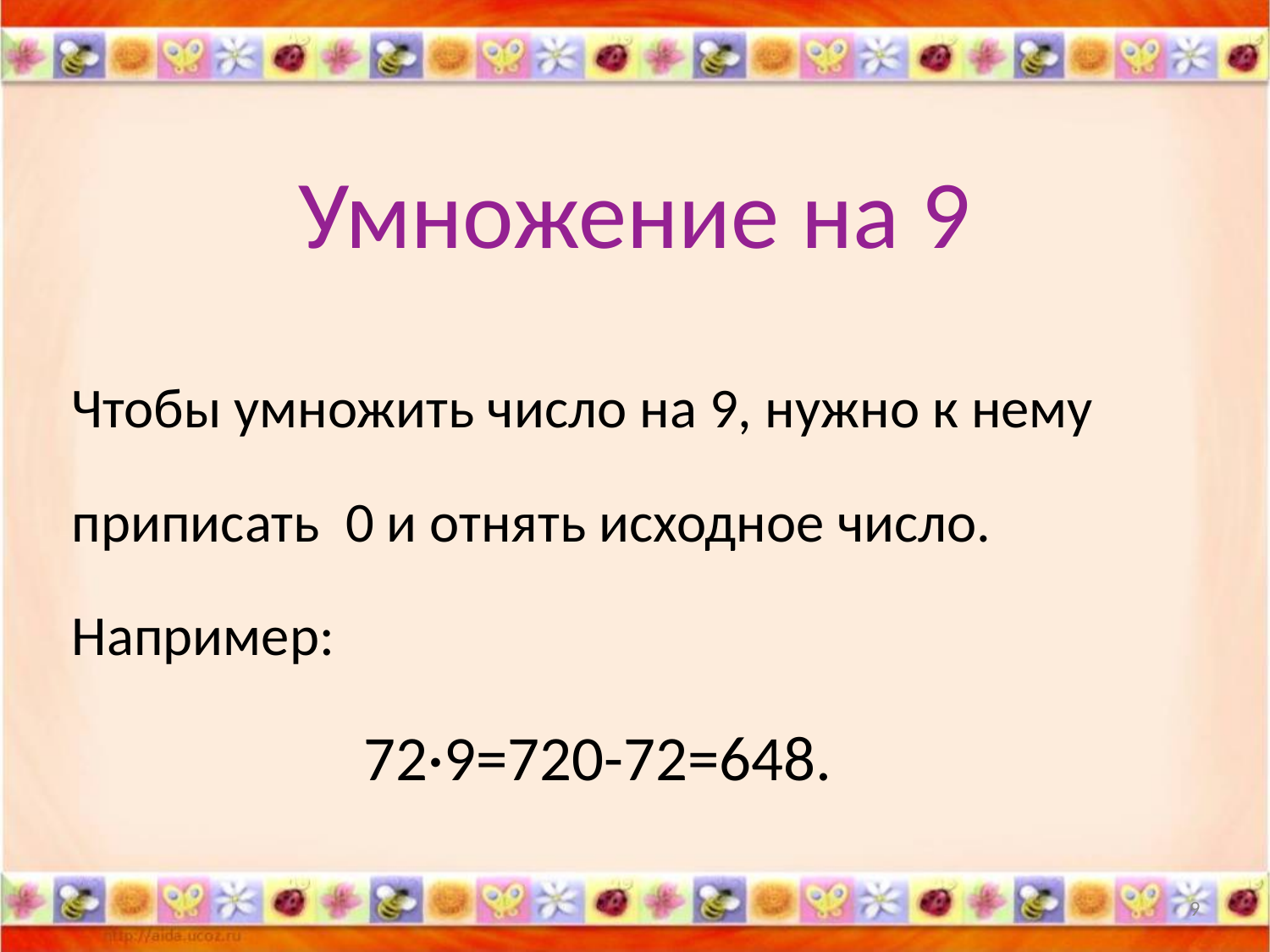

Умножение на 9
Чтобы умножить число на 9, нужно к нему
приписать  0 и отнять исходное число.
Например:
   72·9=720-72=648.
9